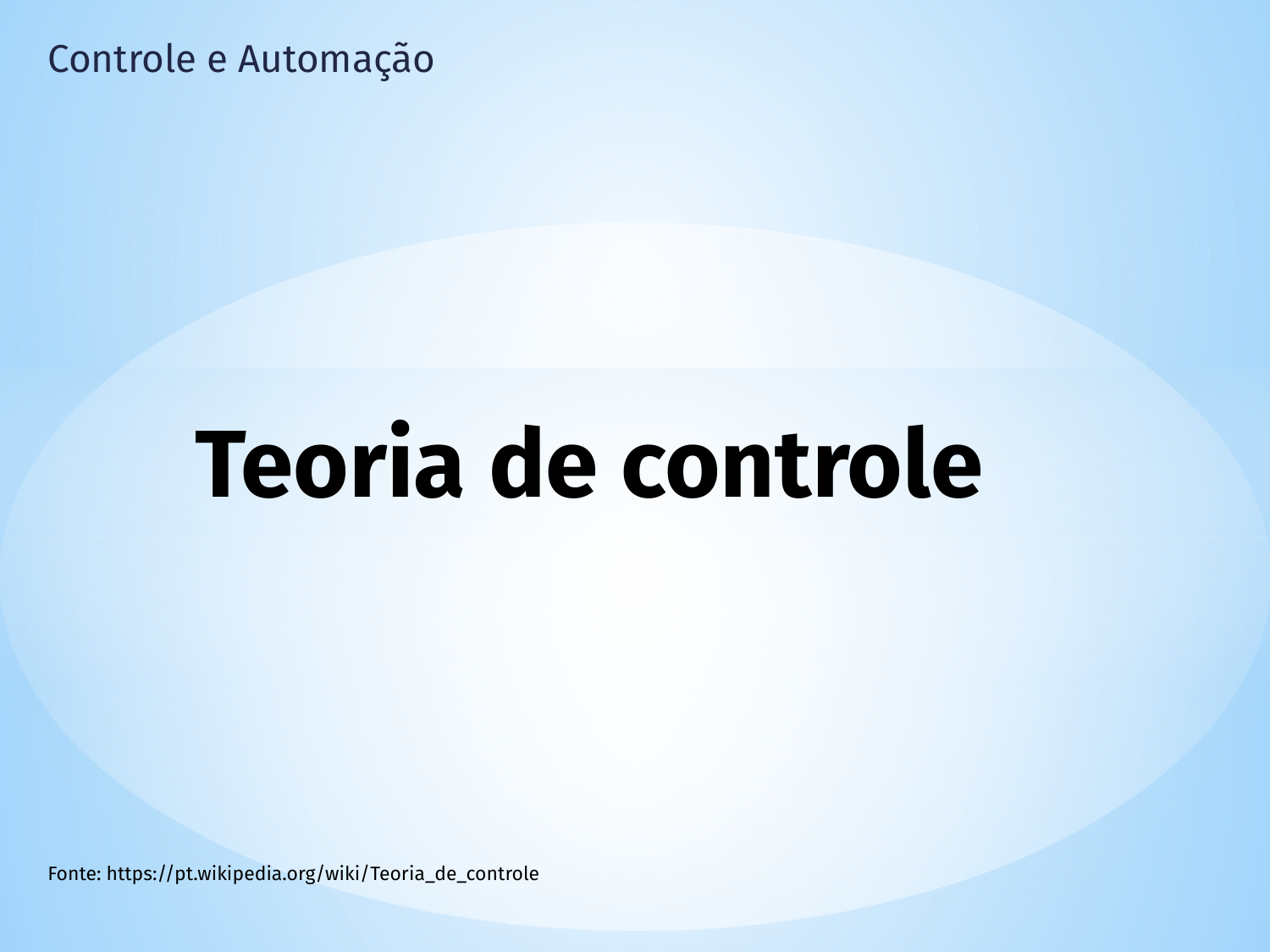

Controle e Automação
# Teoria de controle
Fonte: https://pt.wikipedia.org/wiki/Teoria_de_controle